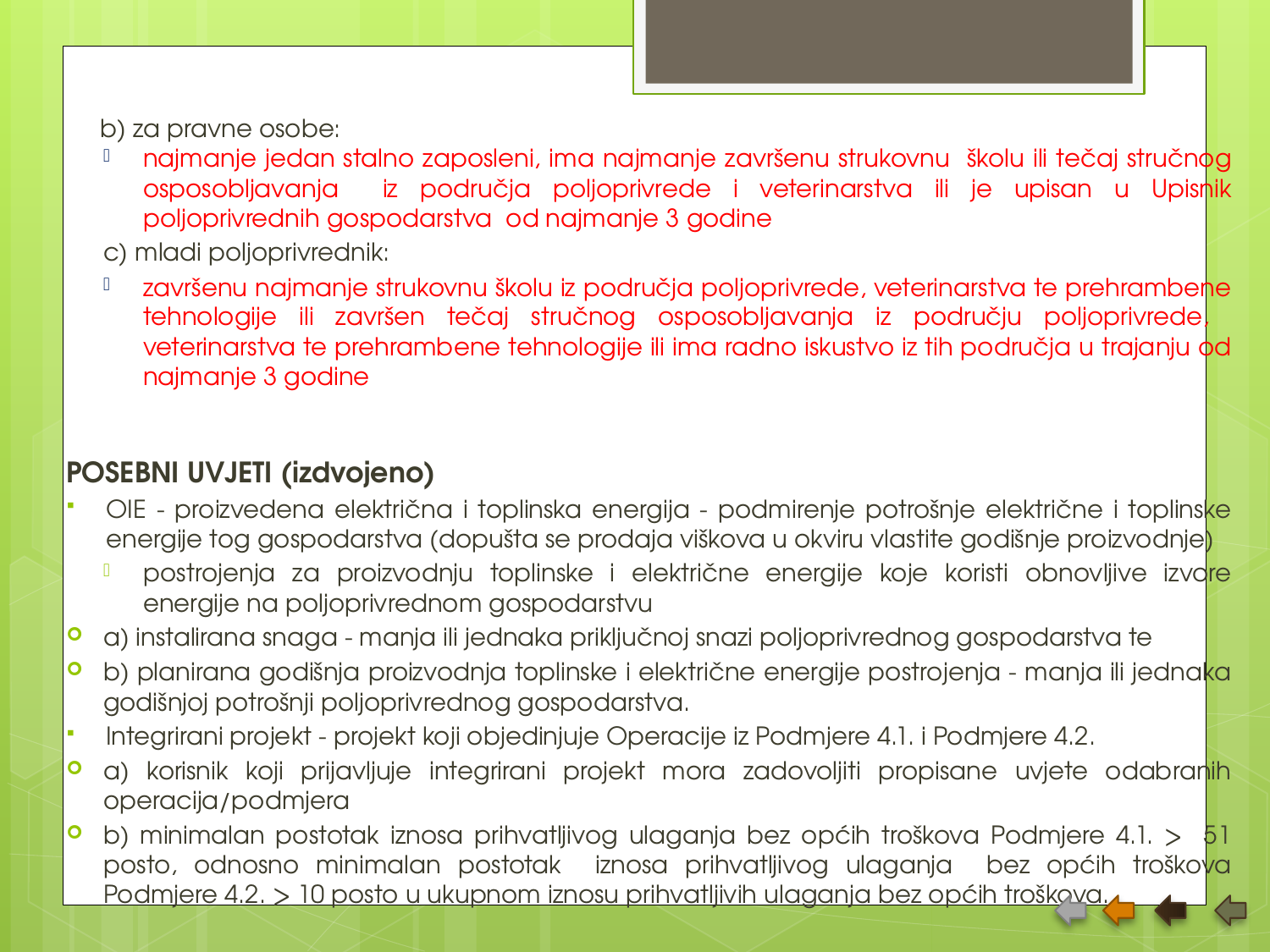

b) za pravne osobe:
najmanje jedan stalno zaposleni, ima najmanje završenu strukovnu  školu ili tečaj stručnog osposobljavanja  iz područja poljoprivrede i veterinarstva ili je upisan u Upisnik poljoprivrednih gospodarstva  od najmanje 3 godine
c) mladi poljoprivrednik:
završenu najmanje strukovnu školu iz područja poljoprivrede, veterinarstva te prehrambene tehnologije ili završen tečaj stručnog osposobljavanja iz području poljoprivrede,  veterinarstva te prehrambene tehnologije ili ima radno iskustvo iz tih područja u trajanju od najmanje 3 godine

POSEBNI UVJETI (izdvojeno)
OIE - proizvedena električna i toplinska energija - podmirenje potrošnje električne i toplinske energije tog gospodarstva (dopušta se prodaja viškova u okviru vlastite godišnje proizvodnje)
postrojenja za proizvodnju toplinske i električne energije koje koristi obnovljive izvore energije na poljoprivrednom gospodarstvu
a) instalirana snaga - manja ili jednaka priključnoj snazi poljoprivrednog gospodarstva te
b) planirana godišnja proizvodnja toplinske i električne energije postrojenja - manja ili jednaka godišnjoj potrošnji poljoprivrednog gospodarstva.
Integrirani projekt - projekt koji objedinjuje Operacije iz Podmjere 4.1. i Podmjere 4.2.
a) korisnik koji prijavljuje integrirani projekt mora zadovoljiti propisane uvjete odabranih operacija/podmjera
b) minimalan postotak iznosa prihvatljivog ulaganja bez općih troškova Podmjere 4.1. >  51 posto, odnosno minimalan postotak  iznosa prihvatljivog ulaganja  bez općih troškova Podmjere 4.2. > 10 posto u ukupnom iznosu prihvatljivih ulaganja bez općih troškova.